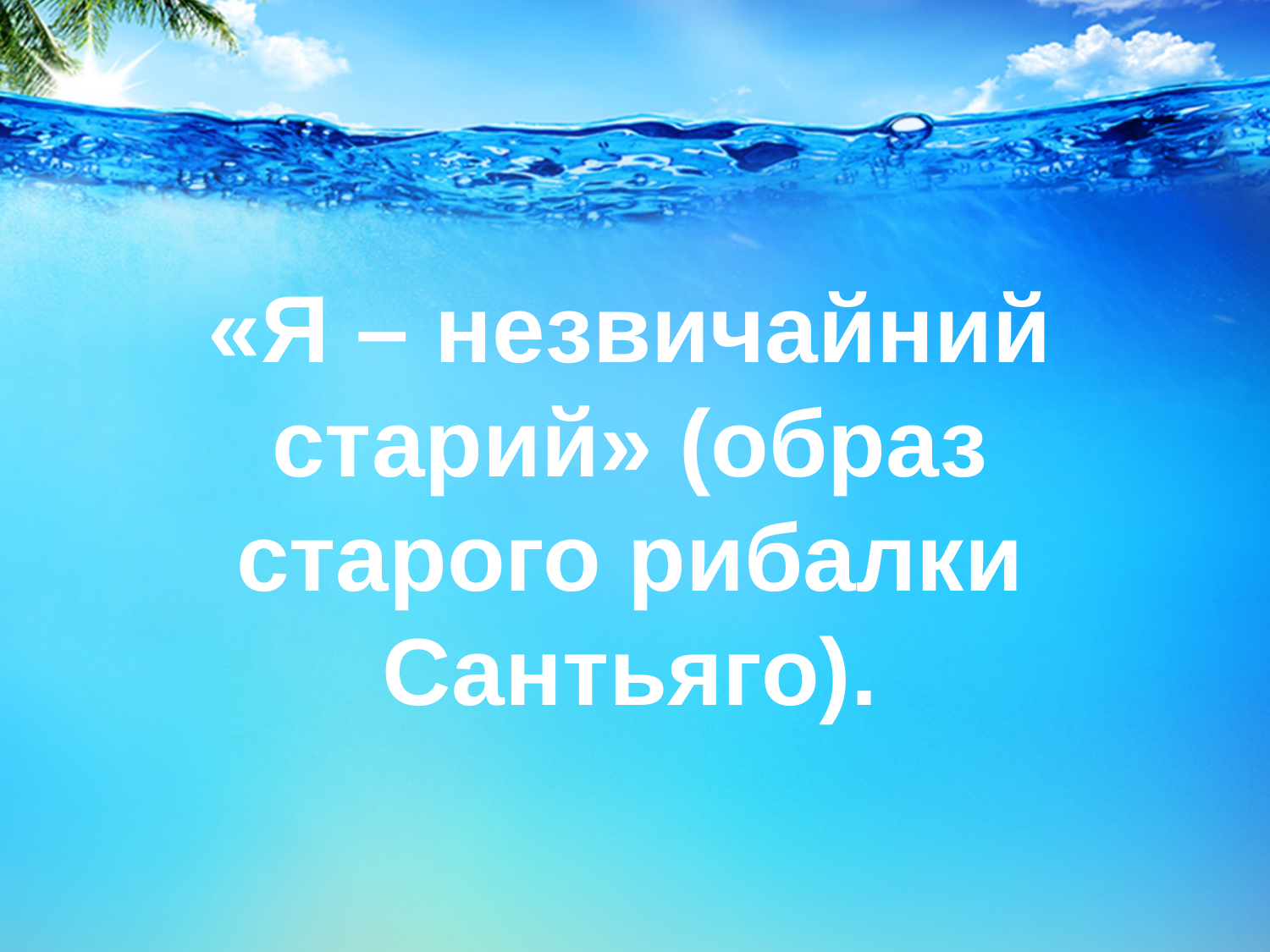

# «Я – незвичайний старий» (образ старого рибалки Сантьяго).